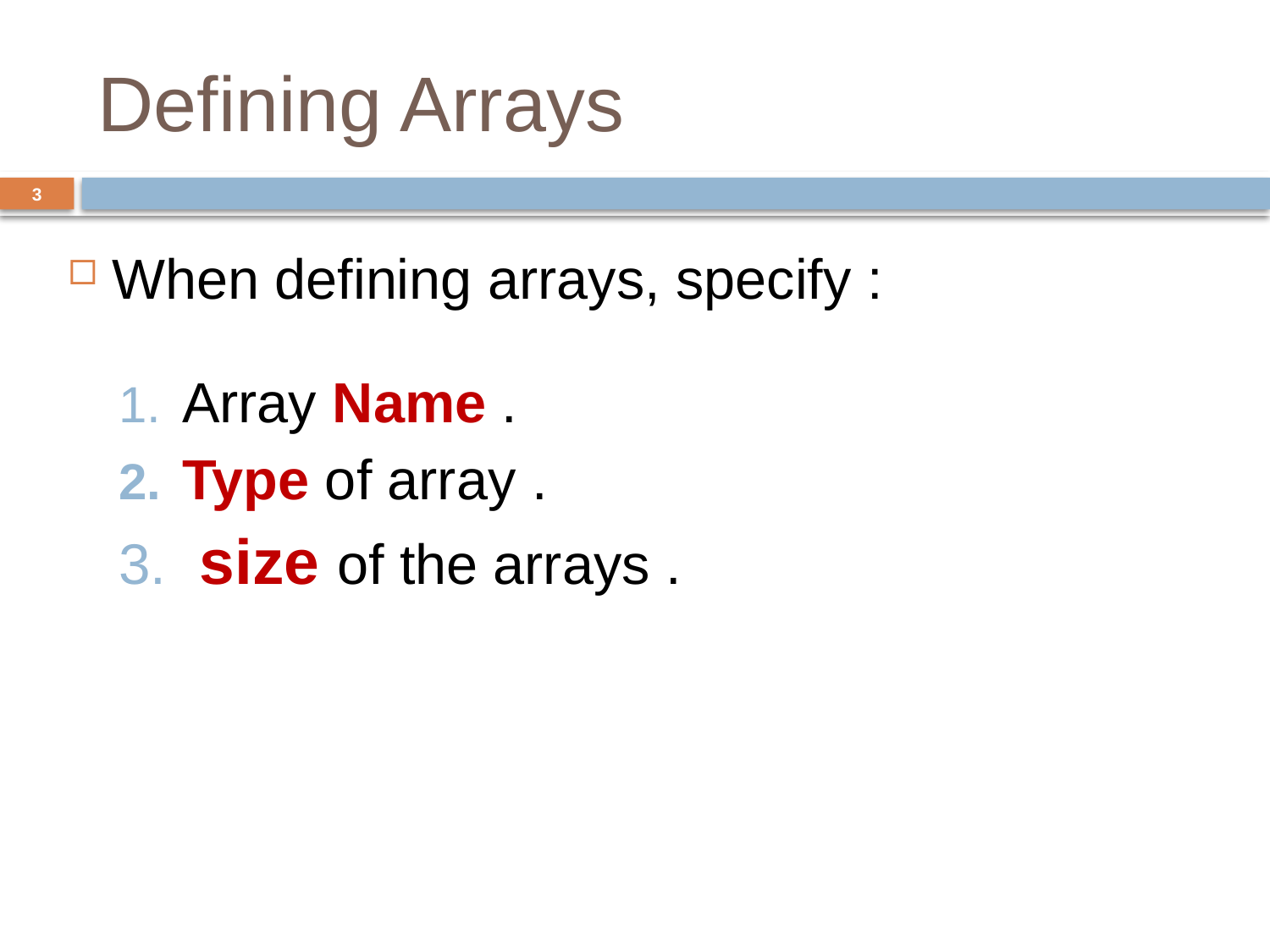

# Defining Arrays
3
When defining arrays, specify :

Array Name .
Type of array .
 size of the arrays .